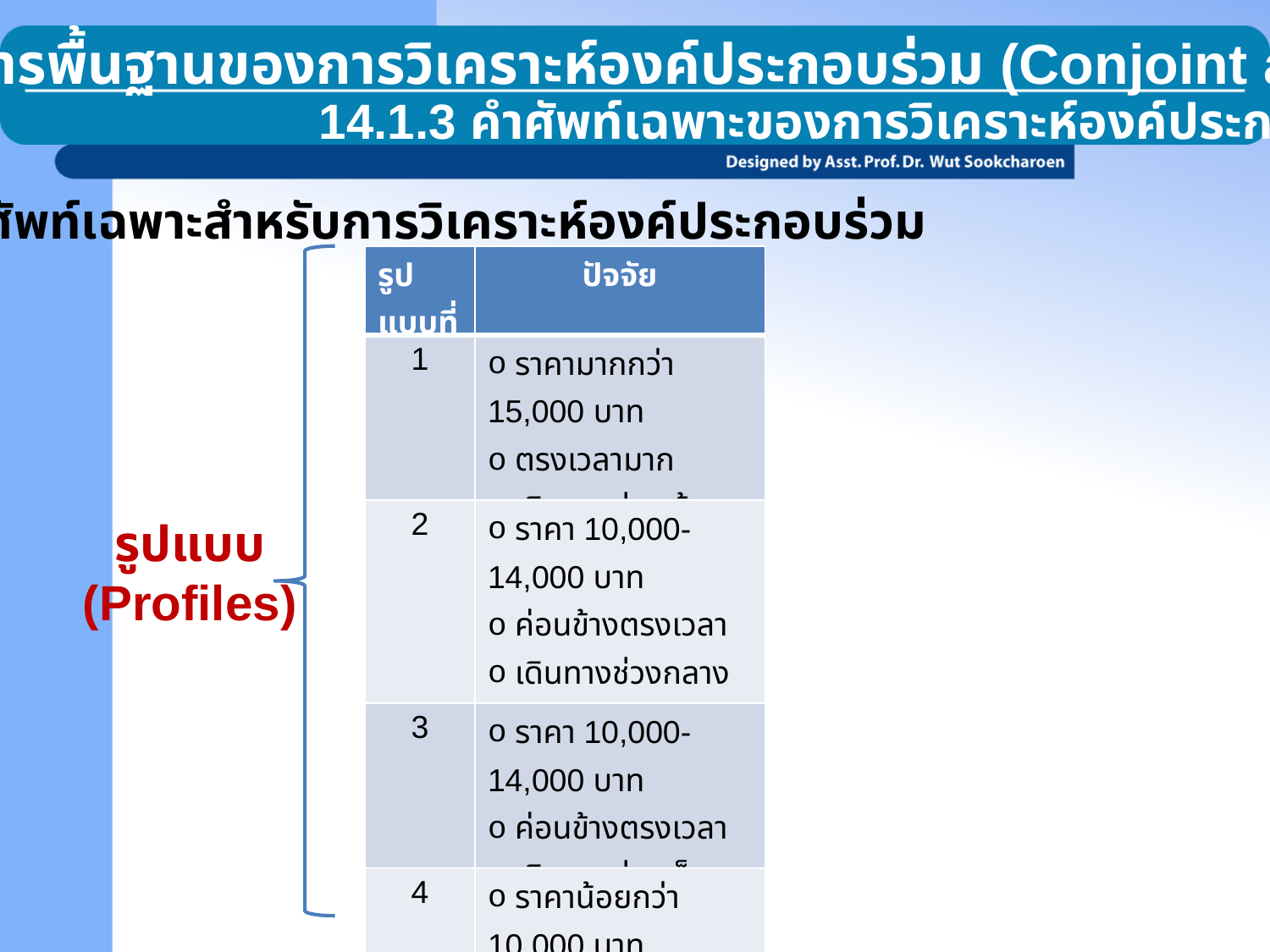

14.1 หลักการพื้นฐานของการวิเคราะห์องค์ประกอบร่วม (Conjoint analysis)
14.1.3 คำศัพท์เฉพาะของการวิเคราะห์องค์ประกอบร่วม
ศัพท์เฉพาะสำหรับการวิเคราะห์องค์ประกอบร่วม

| รูปแบบที่ | ปัจจัย |
| --- | --- |
| 1 | ราคามากกว่า 15,000 บาท ตรงเวลามาก เดินทางช่วงเช้า |
| 2 | ราคา 10,000-14,000 บาท ค่อนข้างตรงเวลา เดินทางช่วงกลางคืน |
| 3 | ราคา 10,000-14,000 บาท ค่อนข้างตรงเวลา เดินทางช่วงเย็น |
| 4 | ราคาน้อยกว่า 10,000 บาท ไม่ค่อยตรงเวลา เดินทางช่วงกลางคืน |
| 5 | ราคามากกว่า 15,000 บาท ตรงเวลามาก เดินทางช่วงกลางคืน |
รูปแบบ
(Profiles)